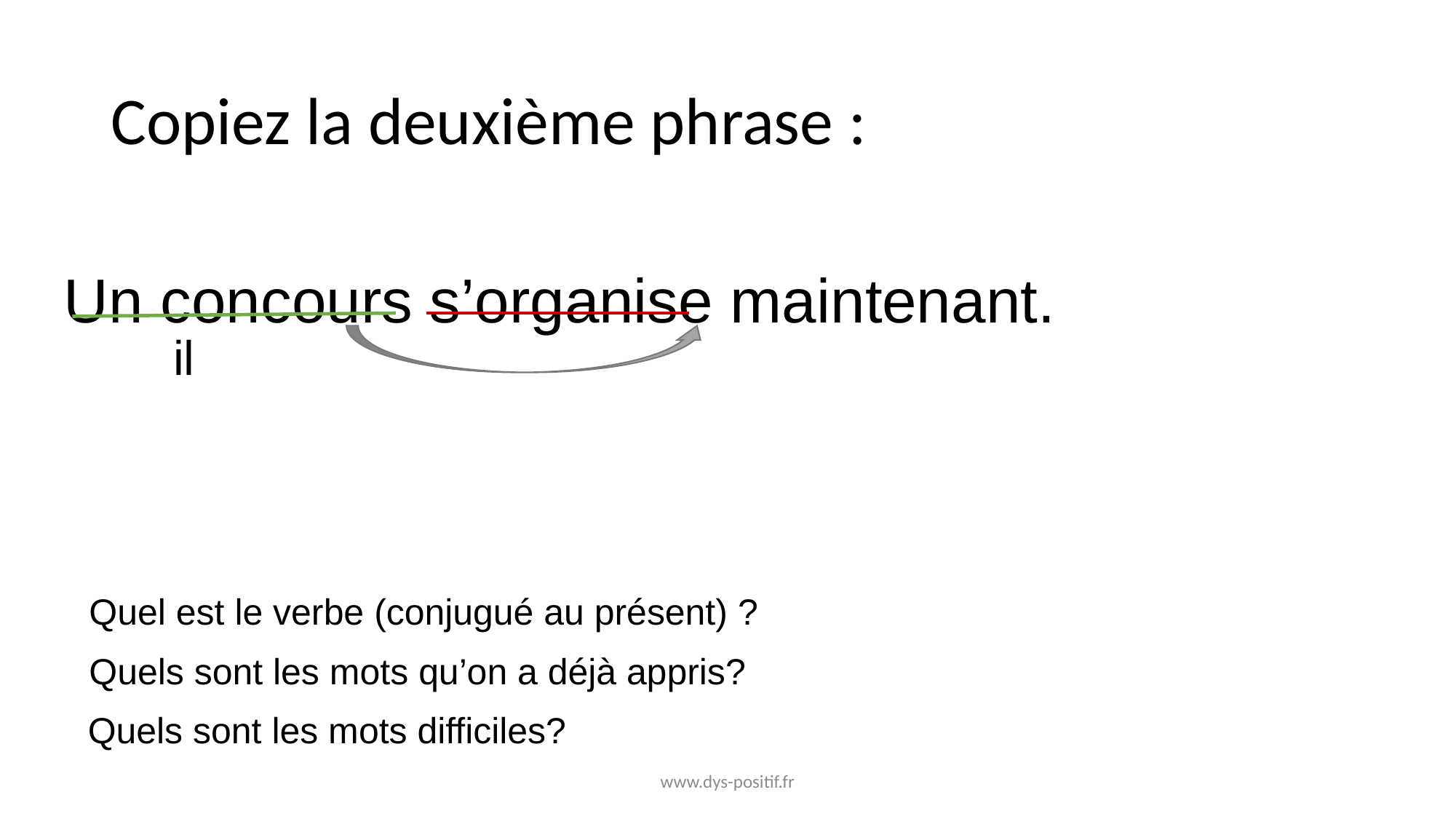

# Copiez la deuxième phrase :
Un concours s’organise maintenant.

il

Quel est le verbe (conjugué au présent) ?
Quels sont les mots qu’on a déjà appris?
Quels sont les mots difficiles?
www.dys-positif.fr